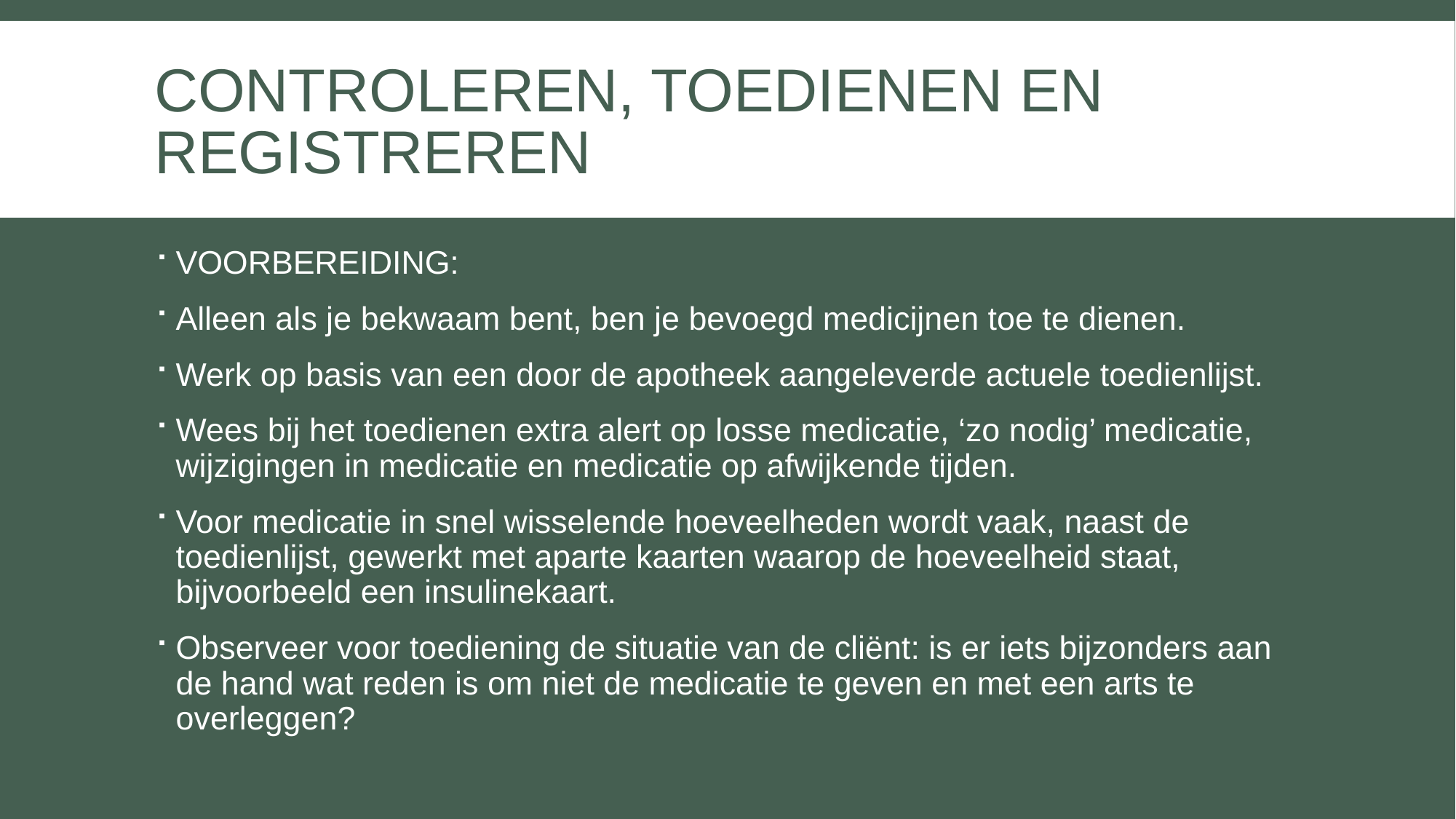

# Controleren, toedienen en registreren
VOORBEREIDING:
Alleen als je bekwaam bent, ben je bevoegd medicijnen toe te dienen.
Werk op basis van een door de apotheek aangeleverde actuele toedienlijst.
Wees bij het toedienen extra alert op losse medicatie, ‘zo nodig’ medicatie, wijzigingen in medicatie en medicatie op afwijkende tijden.
Voor medicatie in snel wisselende hoeveelheden wordt vaak, naast de toedienlijst, gewerkt met aparte kaarten waarop de hoeveelheid staat, bijvoorbeeld een insulinekaart.
Observeer voor toediening de situatie van de cliënt: is er iets bijzonders aan de hand wat reden is om niet de medicatie te geven en met een arts te overleggen?